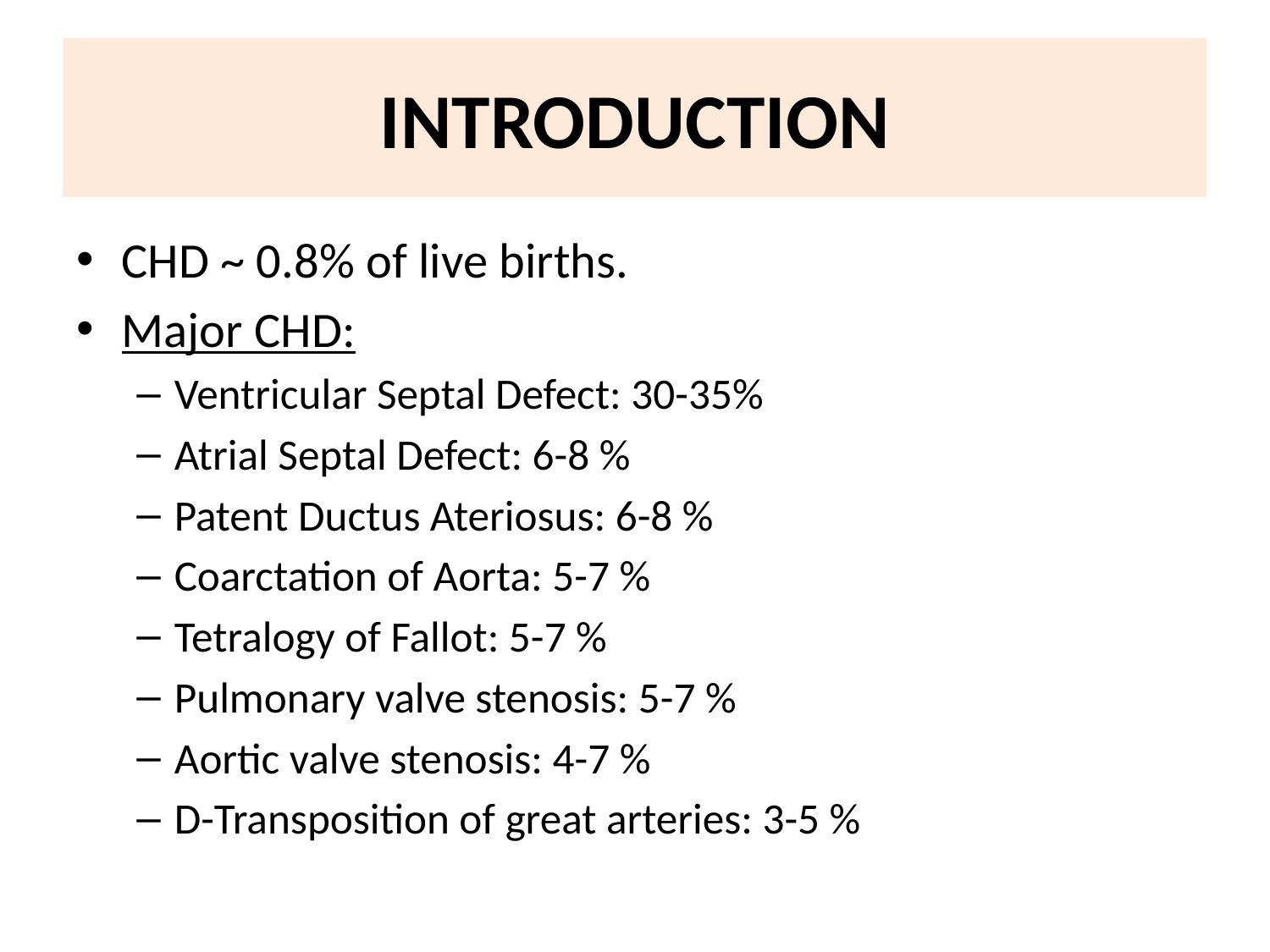

# INTRODUCTION
CHD ~ 0.8% of live births.
Major CHD:
Ventricular Septal Defect: 30-35%
Atrial Septal Defect: 6-8 %
Patent Ductus Ateriosus: 6-8 %
Coarctation of Aorta: 5-7 %
Tetralogy of Fallot: 5-7 %
Pulmonary valve stenosis: 5-7 %
Aortic valve stenosis: 4-7 %
D-Transposition of great arteries: 3-5 %